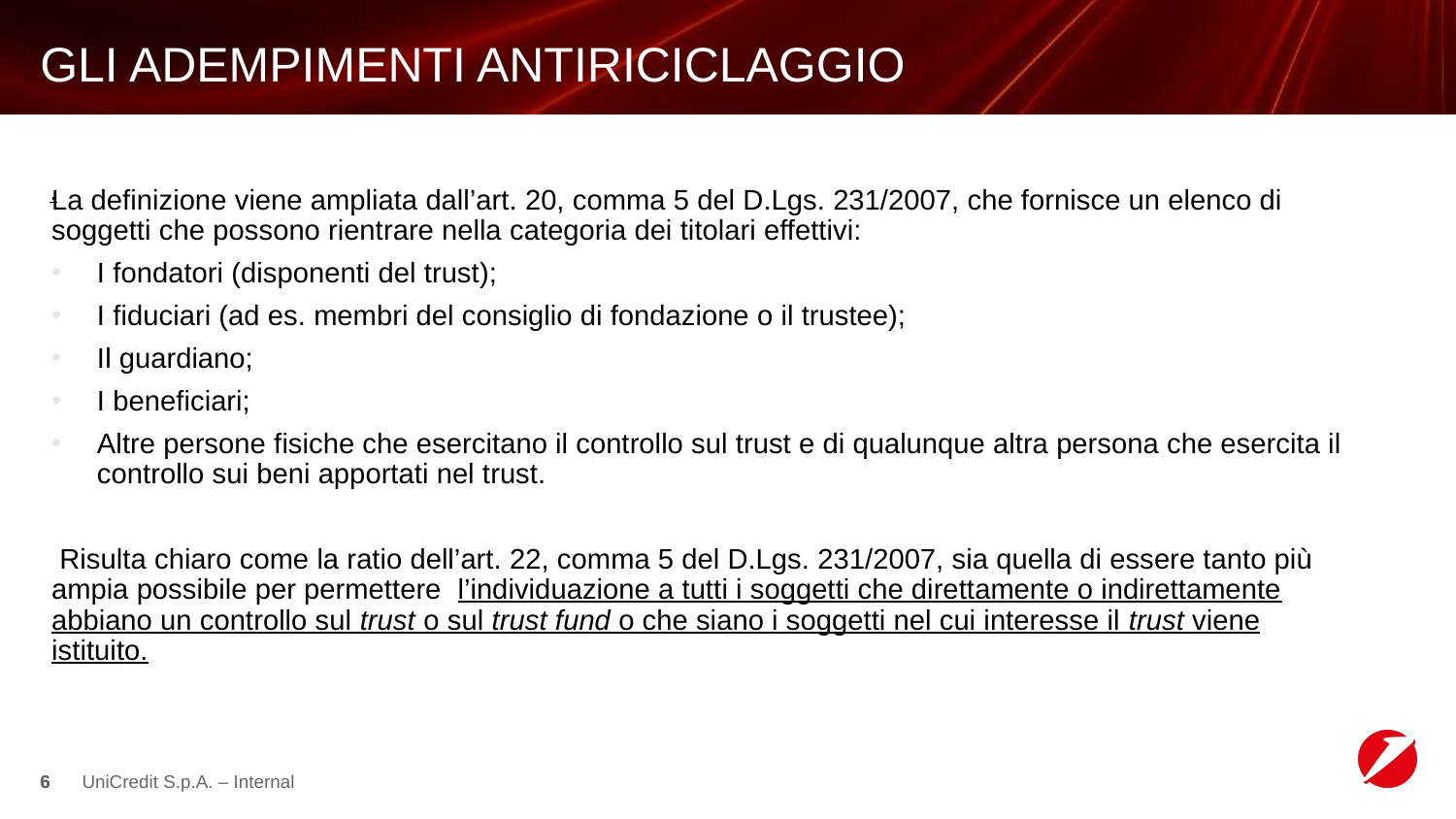

# GLI ADEMPIMENTI ANTIRICICLAGGIO

.

La definizione viene ampliata dall’art. 20, comma 5 del D.Lgs. 231/2007, che fornisce un elenco di soggetti che possono rientrare nella categoria dei titolari effettivi:
I fondatori (disponenti del trust);
I fiduciari (ad es. membri del consiglio di fondazione o il trustee);
Il guardiano;
I beneficiari;
Altre persone fisiche che esercitano il controllo sul trust e di qualunque altra persona che esercita il controllo sui beni apportati nel trust.

 Risulta chiaro come la ratio dell’art. 22, comma 5 del D.Lgs. 231/2007, sia quella di essere tanto più ampia possibile per permettere  l’individuazione a tutti i soggetti che direttamente o indirettamente abbiano un controllo sul trust o sul trust fund o che siano i soggetti nel cui interesse il trust viene istituito.

UniCredit S.p.A. – Internal